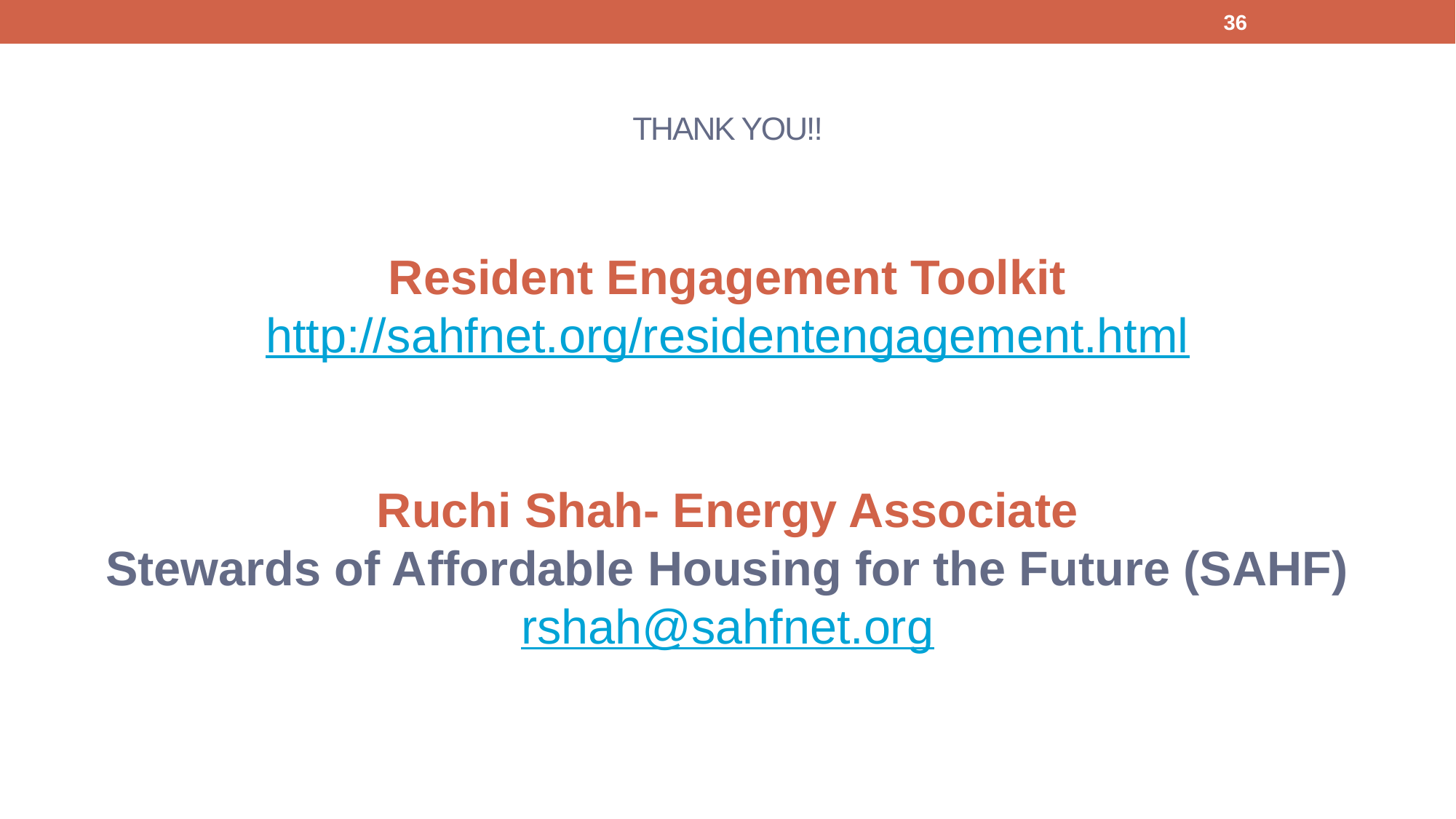

36
# THANK YOU!!

Resident Engagement Toolkit
http://sahfnet.org/residentengagement.html

Ruchi Shah- Energy Associate
Stewards of Affordable Housing for the Future (SAHF)
rshah@sahfnet.org